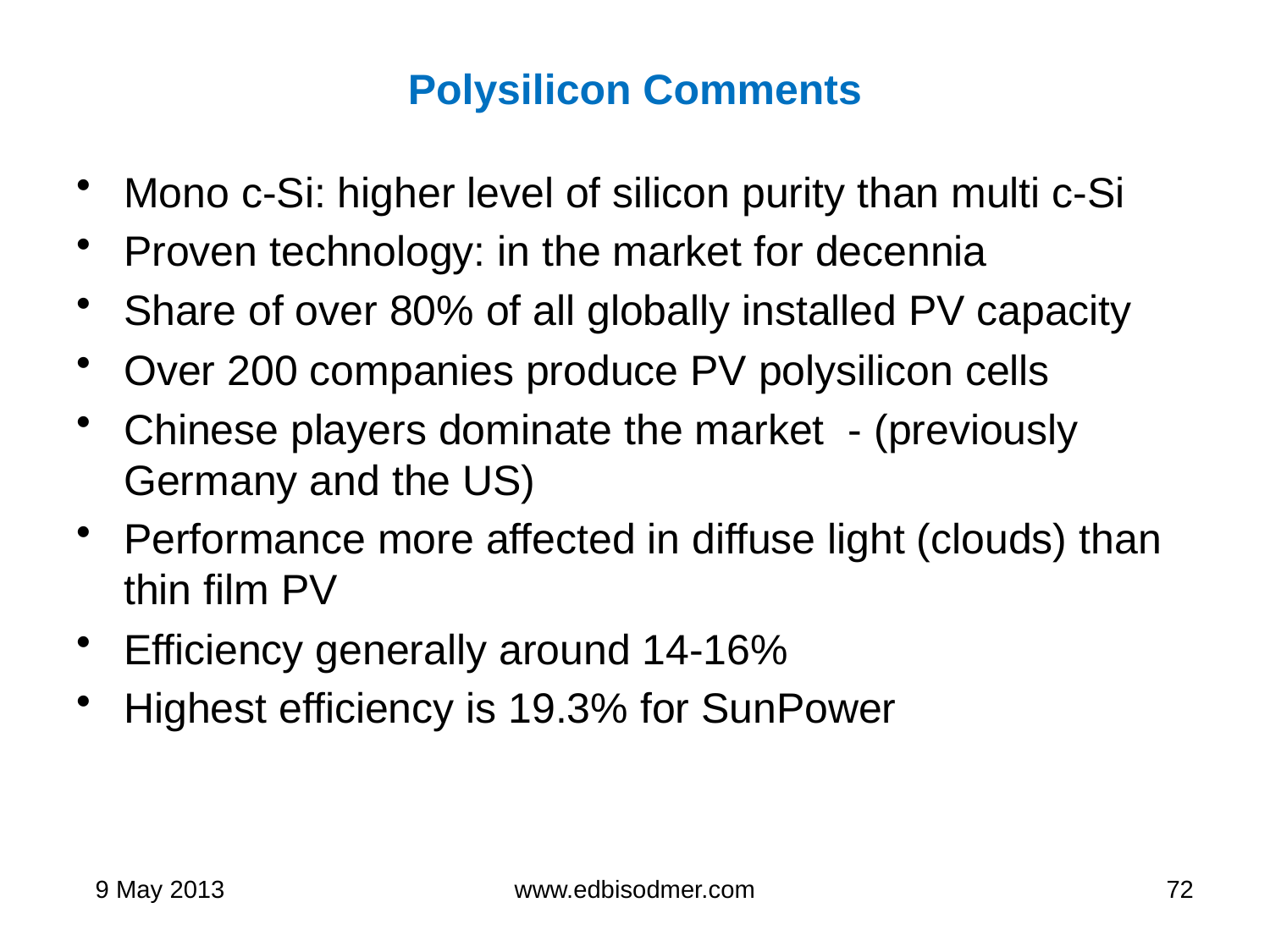

# Polysilicon Comments
Mono c-Si: higher level of silicon purity than multi c-Si
Proven technology: in the market for decennia
Share of over 80% of all globally installed PV capacity
Over 200 companies produce PV polysilicon cells
Chinese players dominate the market  - (previously Germany and the US)
Performance more affected in diffuse light (clouds) than thin film PV
Efficiency generally around 14-16%
Highest efficiency is 19.3% for SunPower

9 May 2013
www.edbisodmer.com
72